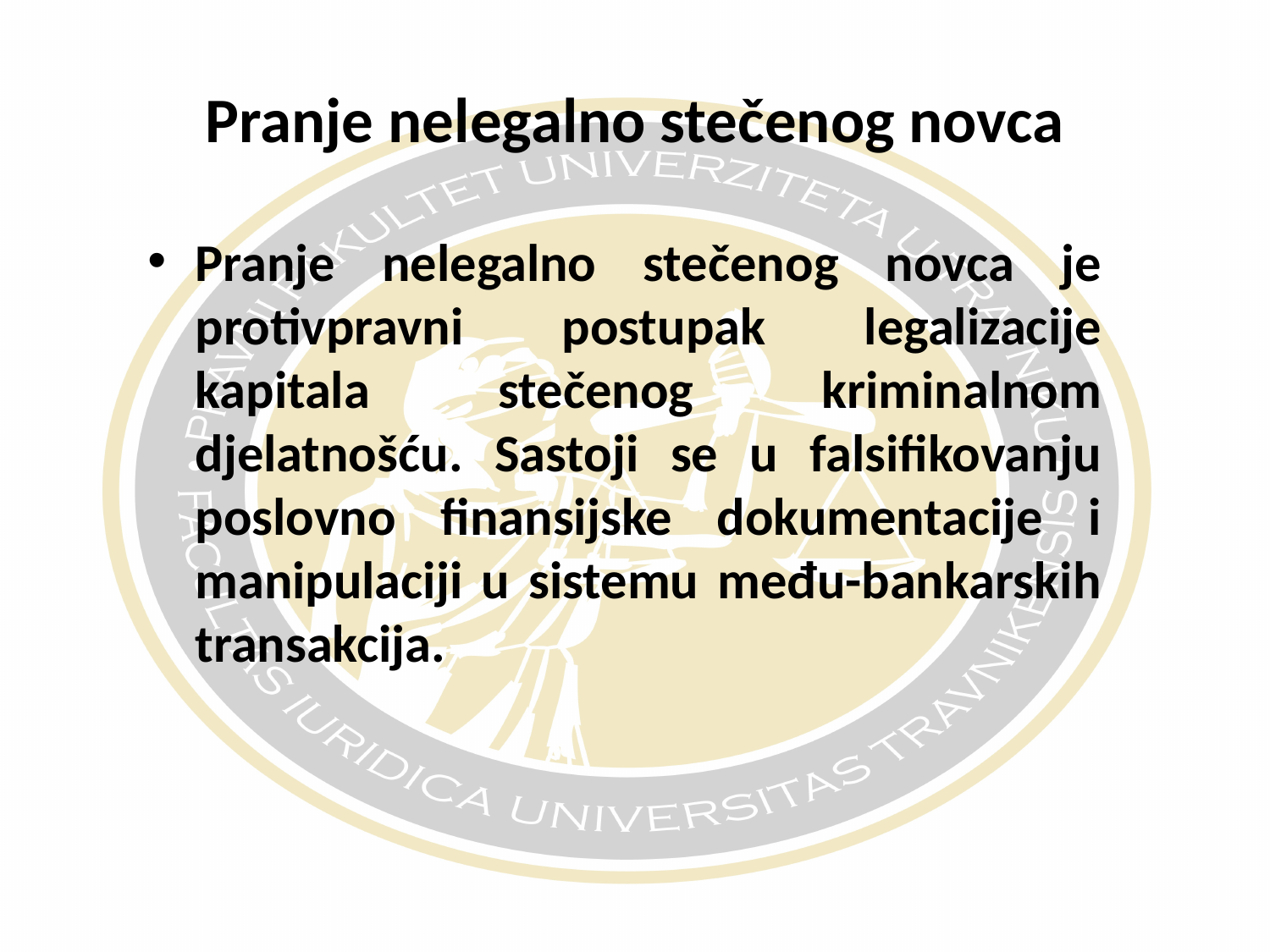

# Pranje nelegalno stečenog novca
Pranje nelegalno stečenog novca je protivpravni postupak legalizacije kapitala stečenog kriminalnom djelatnošću. Sastoji se u falsifikovanju poslovno finansijske dokumentacije i manipulaciji u sistemu među-bankarskih transakcija.